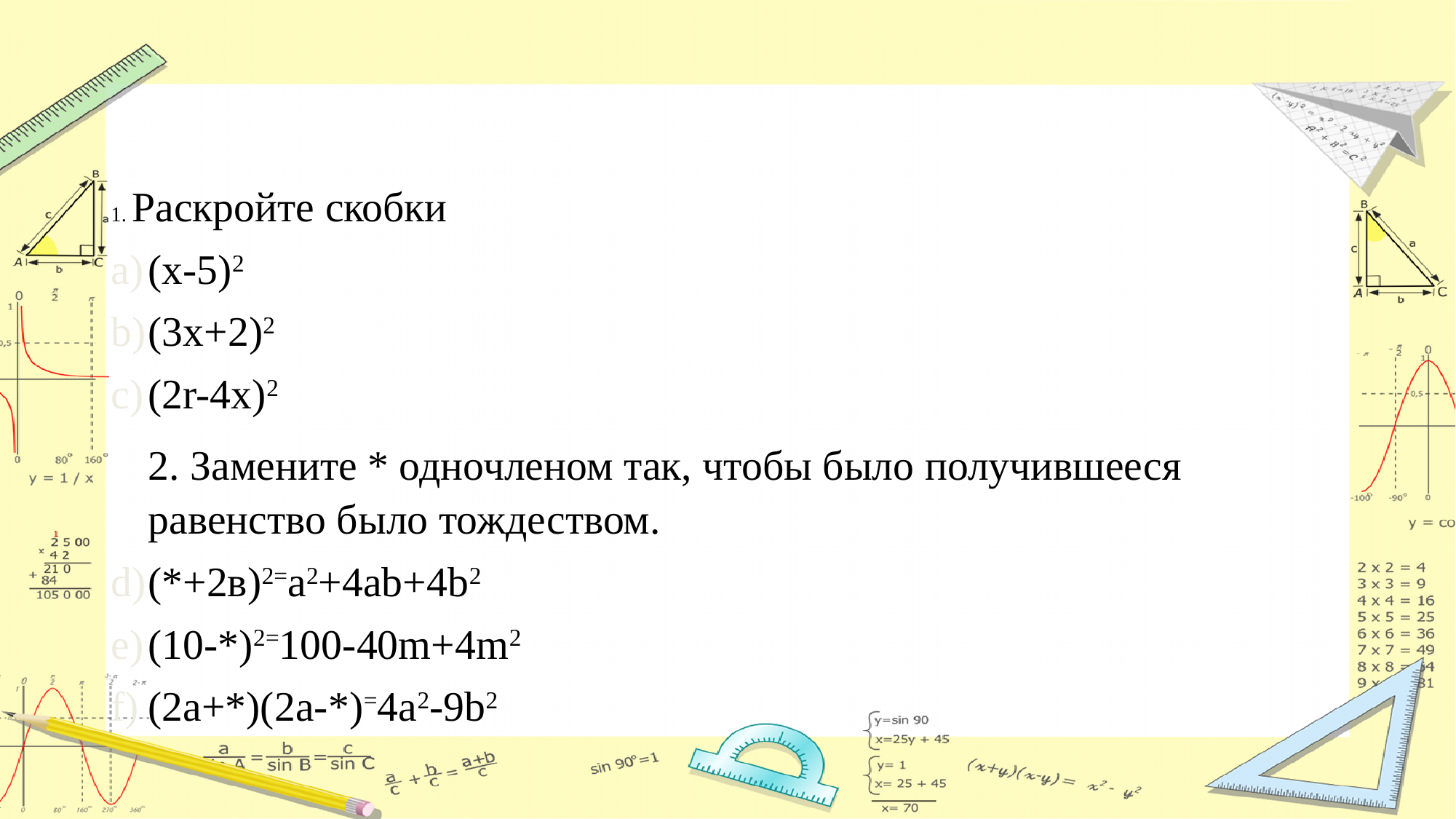

#
1. Раскройте скобки
(x-5)2
(3x+2)2
(2r-4x)2
2. Замените * одночленом так, чтобы было получившееся равенство было тождеством.
(*+2в)2=a2+4ab+4b2
(10-*)2=100-40m+4m2
(2a+*)(2a-*)=4a2-9b2